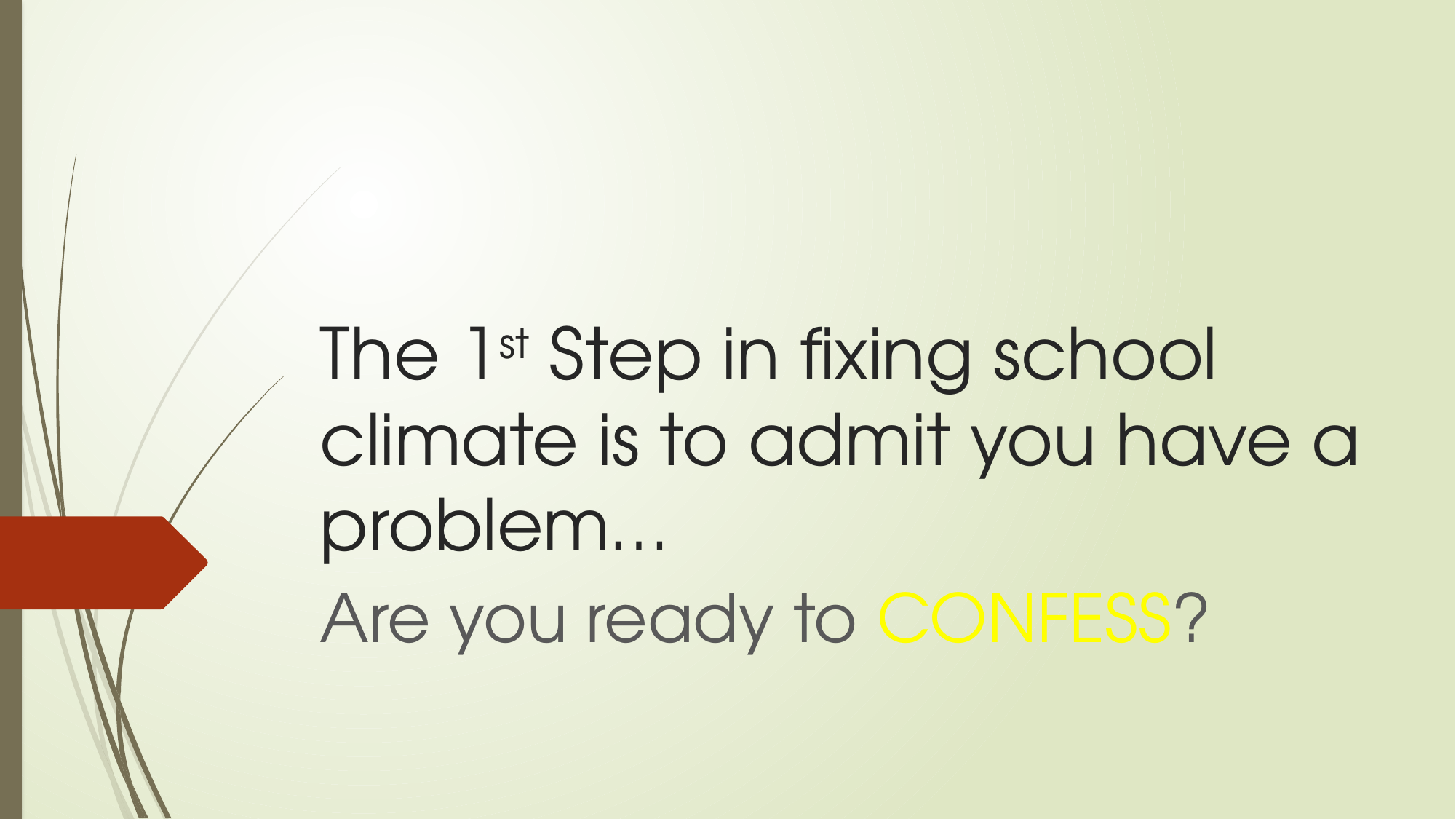

# The 1st Step in fixing school climate is to admit you have a problem…
Are you ready to CONFESS?